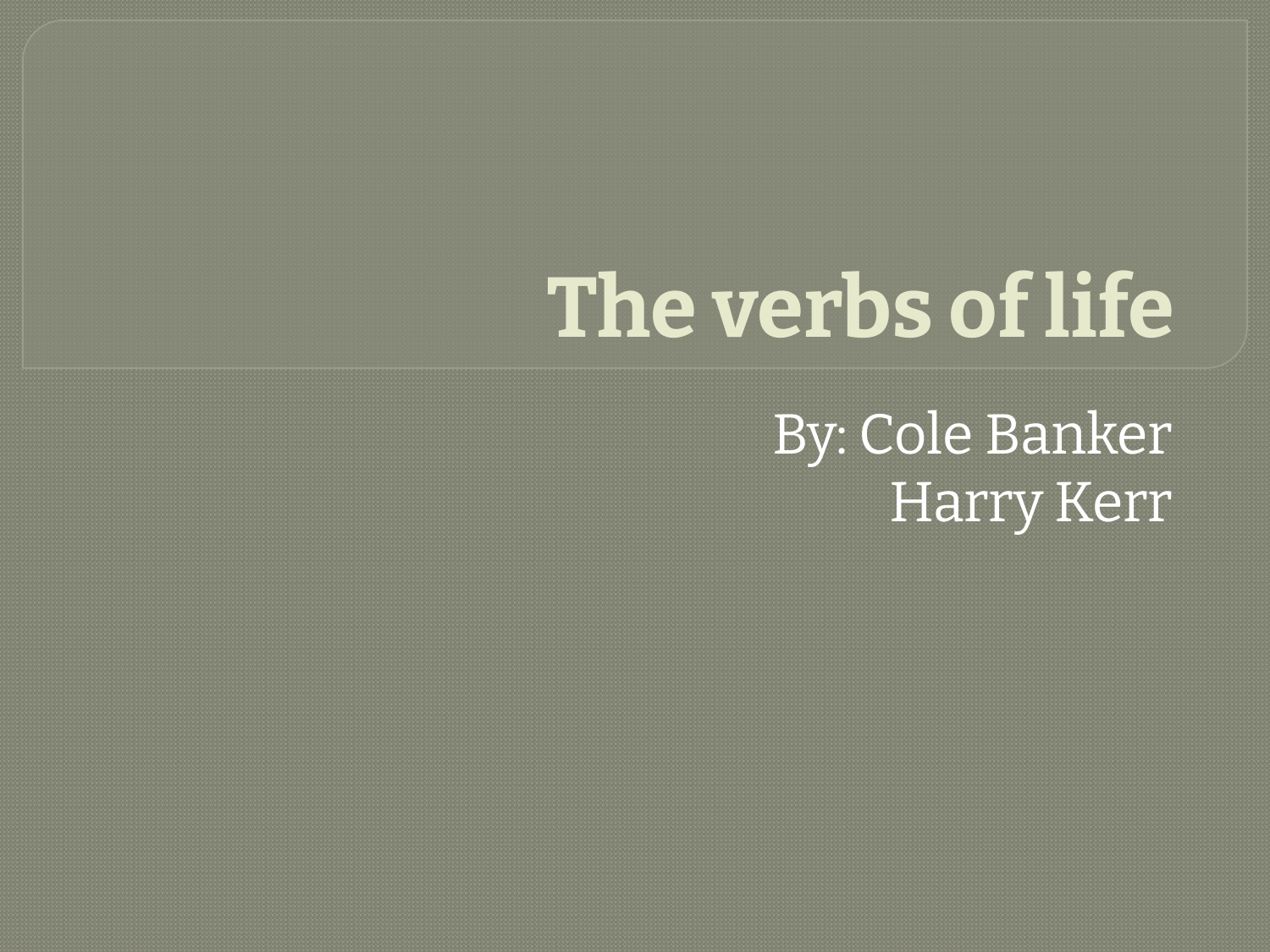

# The verbs of life
By: Cole Banker
Harry Kerr